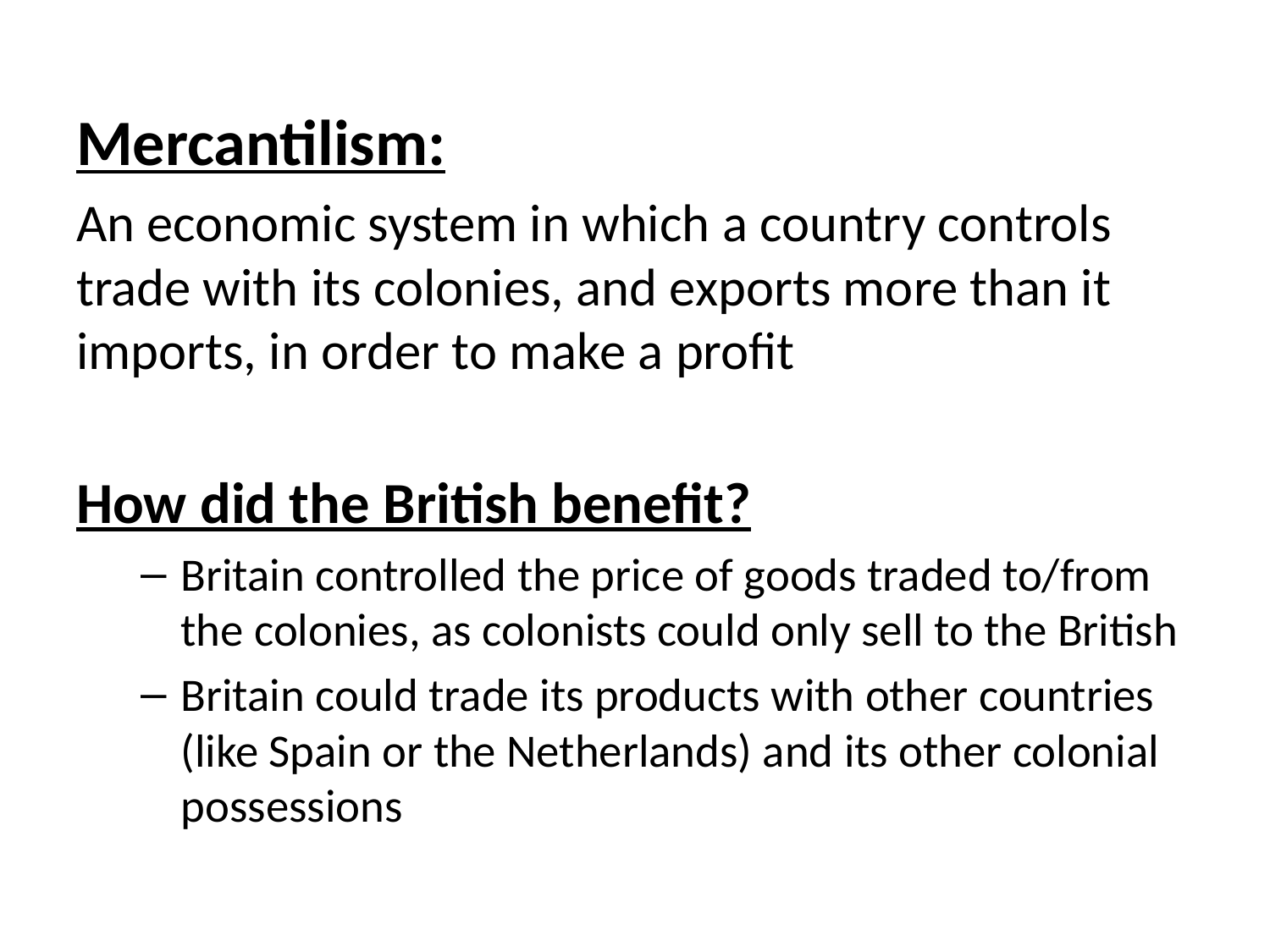

Mercantilism:
An economic system in which a country controls trade with its colonies, and exports more than it imports, in order to make a profit

How did the British benefit?
Britain controlled the price of goods traded to/from the colonies, as colonists could only sell to the British
Britain could trade its products with other countries (like Spain or the Netherlands) and its other colonial possessions